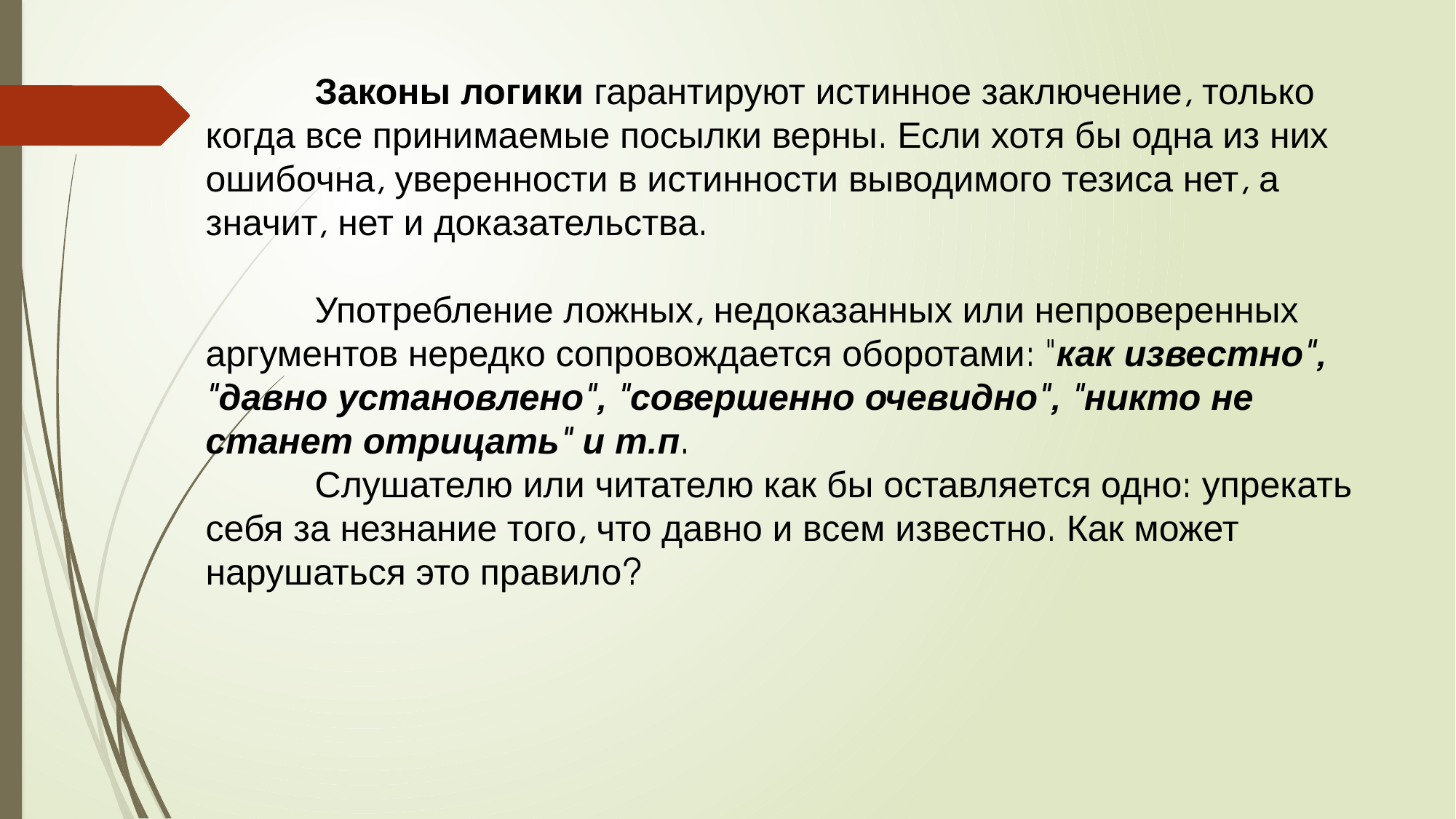

Законы логики гарантируют истинное заключение, только когда все принимаемые посылки верны. Если хотя бы одна из них ошибочна, уверенности в истинности выводимого тезиса нет, а значит, нет и доказательства.

	Употребление ложных, недоказанных или непроверенных аргументов нередко сопровождается оборотами: "как известно", "давно установлено", "совершенно очевидно", "никто не станет отрицать" и т.п.
	Слушателю или читателю как бы оставляется одно: упрекать себя за незнание того, что давно и всем известно. Как может нарушаться это правило?